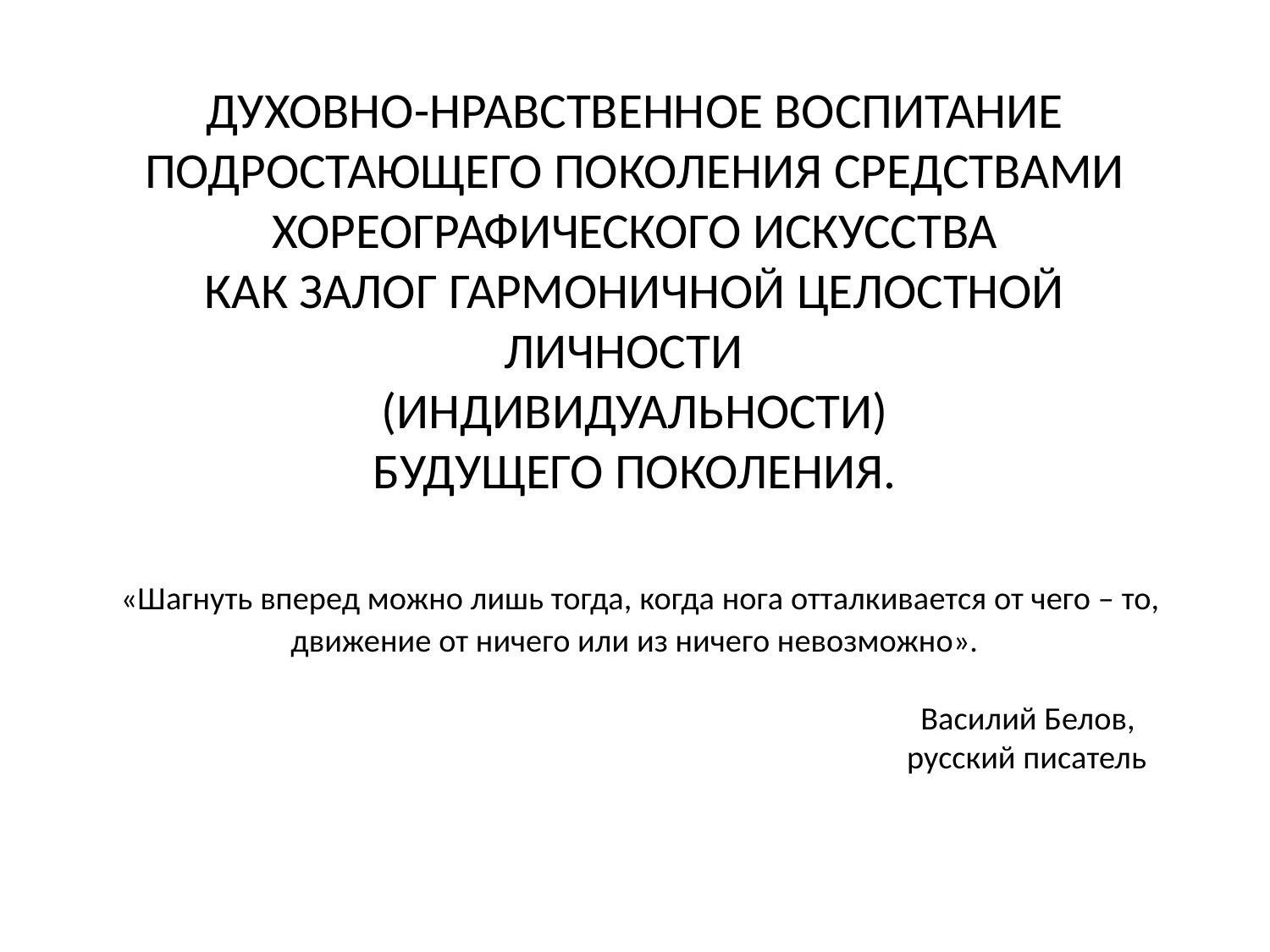

# ДУХОВНО-НРАВСТВЕННОЕ ВОСПИТАНИЕ ПОДРОСТАЮЩЕГО ПОКОЛЕНИЯ СРЕДСТВАМИ ХОРЕОГРАФИЧЕСКОГО ИСКУССТВА КАК ЗАЛОГ ГАРМОНИЧНОЙ ЦЕЛОСТНОЙ ЛИЧНОСТИ (ИНДИВИДУАЛЬНОСТИ) БУДУЩЕГО ПОКОЛЕНИЯ. «Шагнуть вперед можно лишь тогда, когда нога отталкивается от чего – то, движение от ничего или из ничего невозможно». Василий Белов, русский писатель